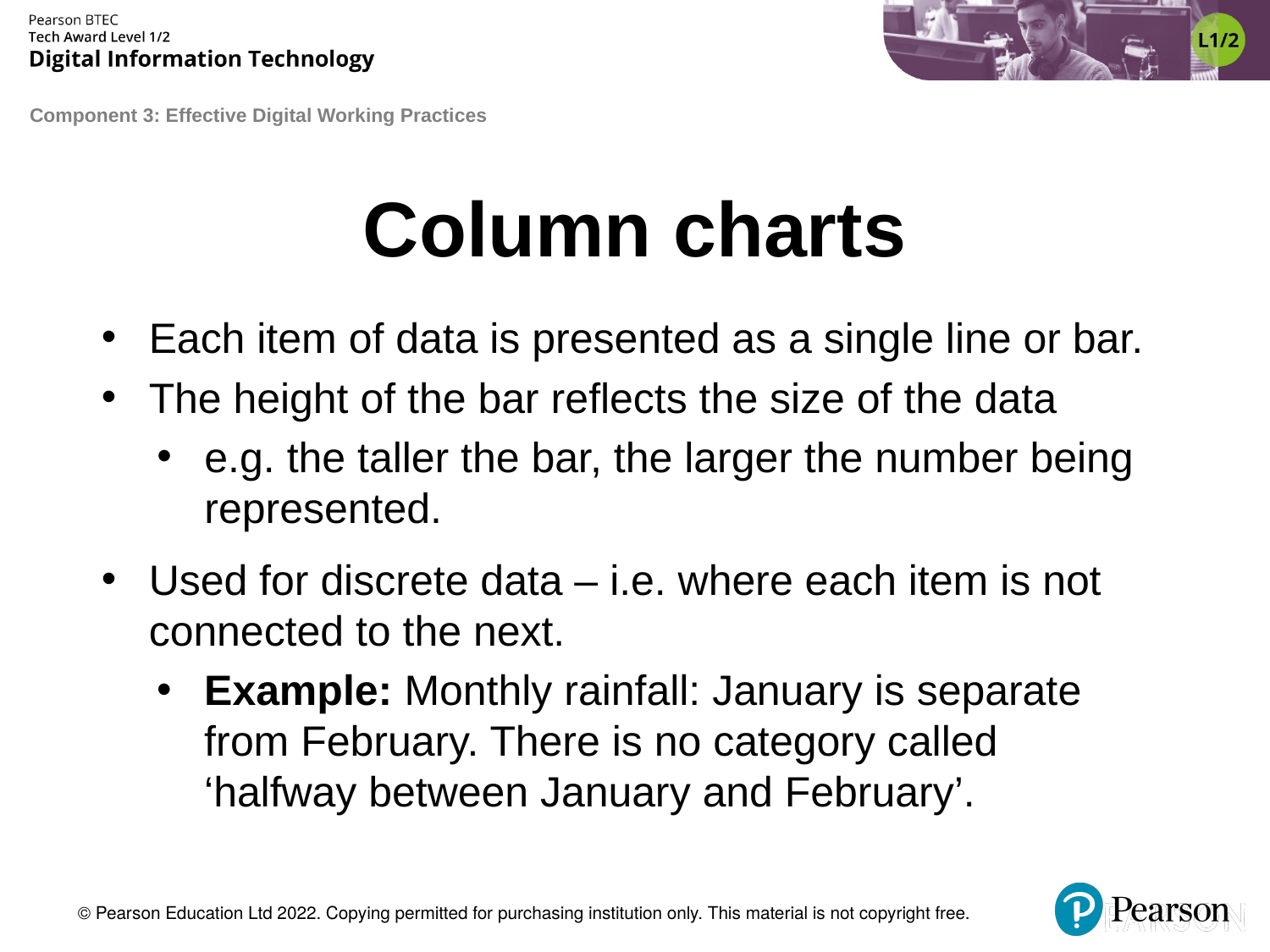

# Column charts
Each item of data is presented as a single line or bar.
The height of the bar reflects the size of the data
e.g. the taller the bar, the larger the number being represented.
Used for discrete data – i.e. where each item is not connected to the next.
Example: Monthly rainfall: January is separate
from February. There is no category called
‘halfway between January and February’.
© Pearson Education Ltd 2022. Copying permitted for purchasing institution only. This material is not copyright free.